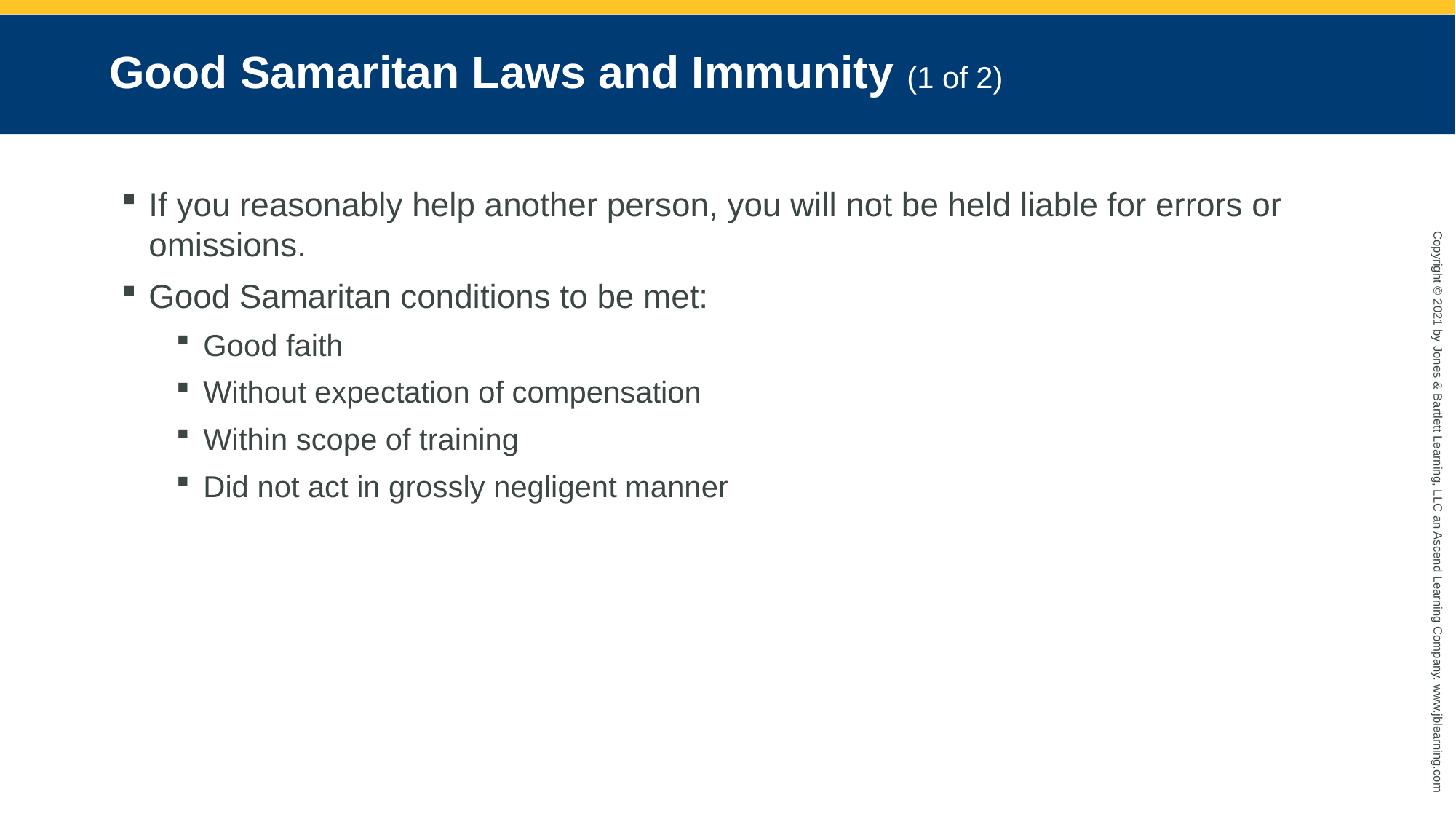

# Good Samaritan Laws and Immunity (1 of 2)
If you reasonably help another person, you will not be held liable for errors or omissions.
Good Samaritan conditions to be met:
Good faith
Without expectation of compensation
Within scope of training
Did not act in grossly negligent manner